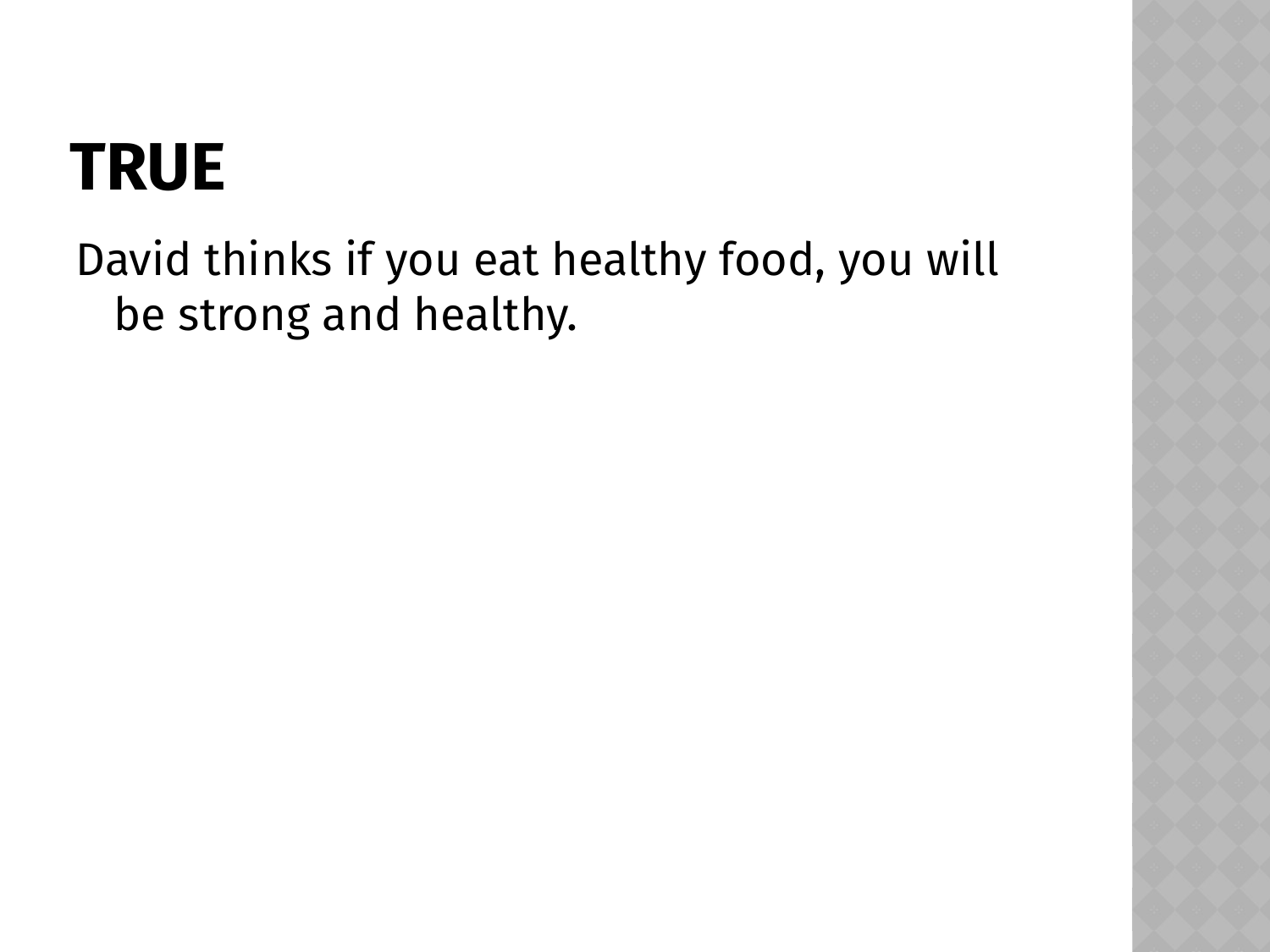

# True
David thinks if you eat healthy food, you will be strong and healthy.